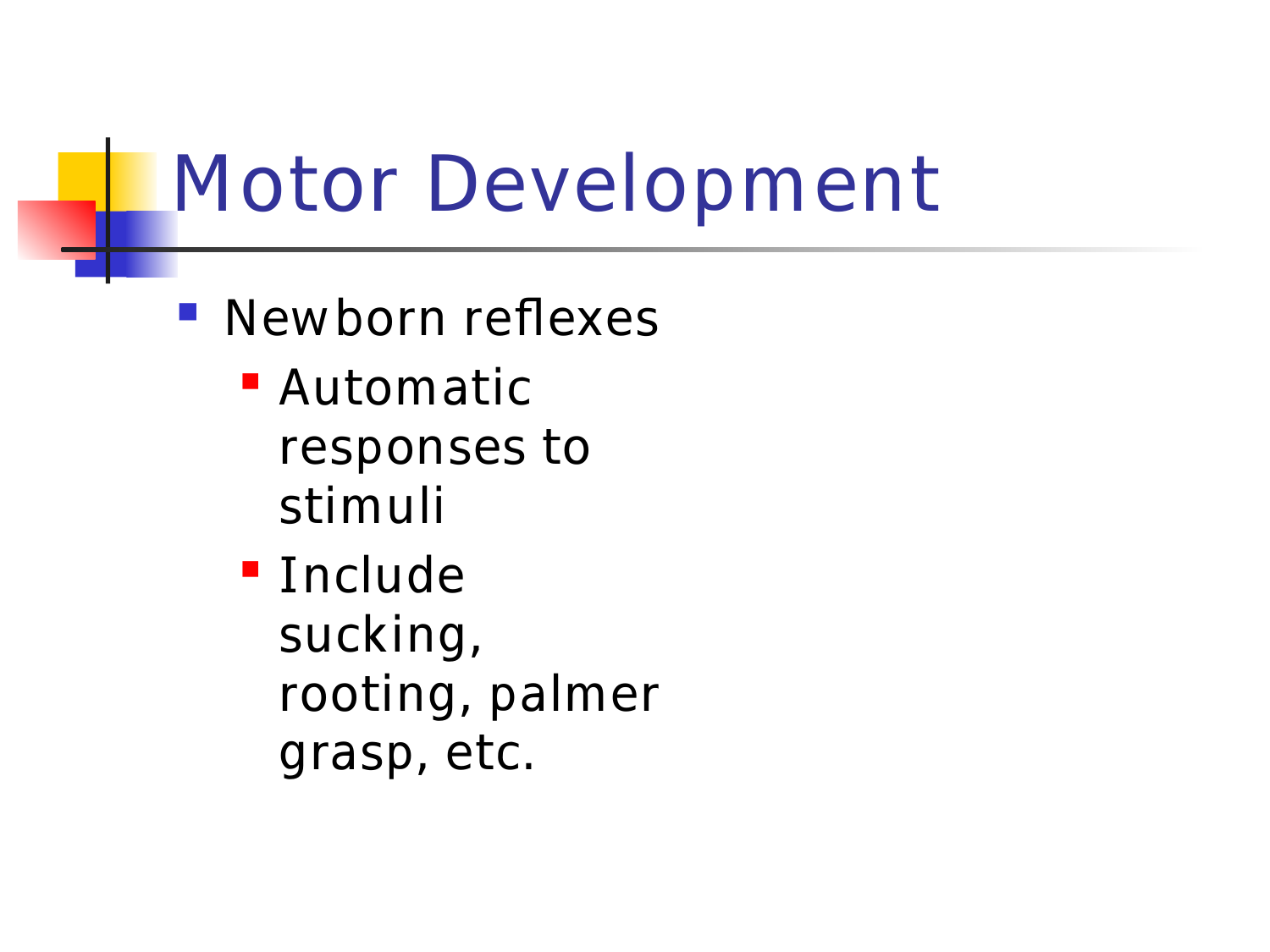

# Motor Development
Newborn reflexes
Automatic responses to stimuli
Include sucking, rooting, palmer grasp, etc.